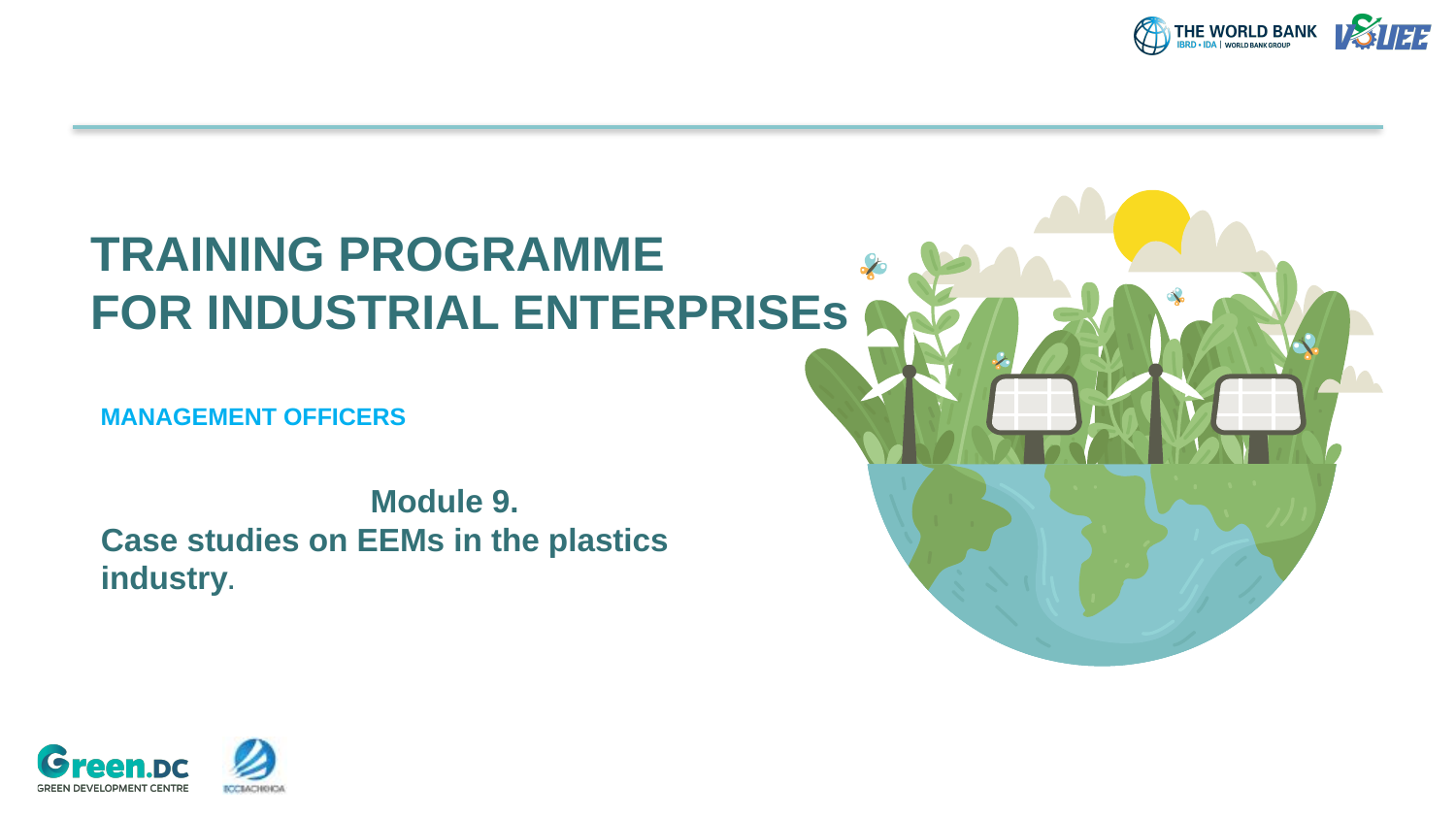

TRAINING PROGRAMME
FOR INDUSTRIAL ENTERPRISEs
MANAGEMENT OFFICERS
Module 9.
Case studies on EEMs in the plastics industry.